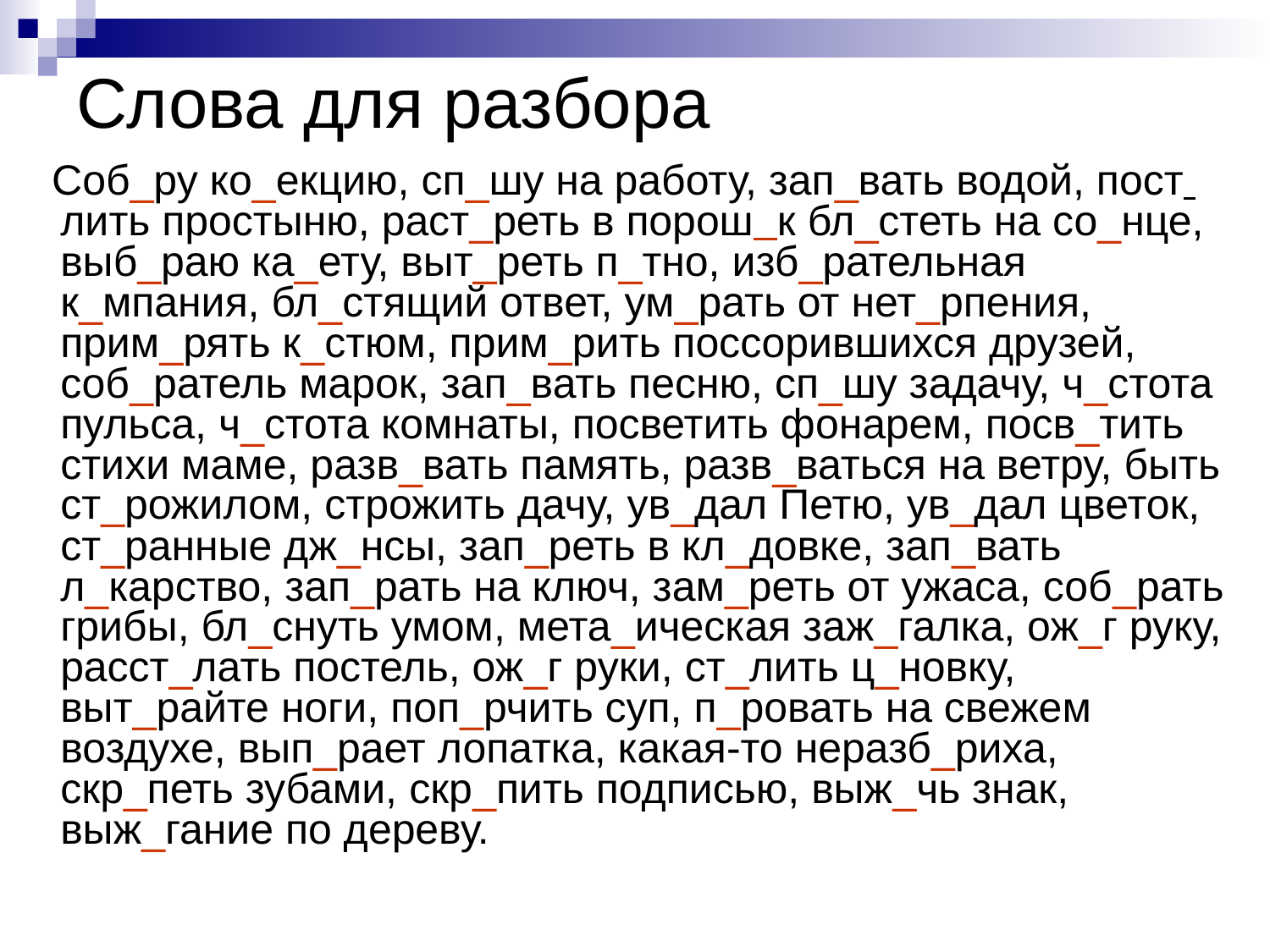

# Слова для разбора
     Соб_ру ко_екцию, сп_шу на работу, зап_вать водой, пост  лить простыню, раст_реть в порош  к бл_стеть на со_нце, выб_раю ка_ету, выт_реть п_тно, изб_рательная к_мпания, бл_стящий ответ, ум_рать от нет_рпения, прим_рять к_стюм, прим_рить поссорившихся друзей, соб_ратель марок, зап_вать песню, сп_шу задачу, ч_стота пульса, ч_стота комнаты, посветить фонарем, посв_тить стихи маме, разв_вать память, разв_ваться на ветру, быть ст_рожилом, строжить дачу, ув_дал Петю, ув_дал цветок, ст_ранные дж_нсы, зап_реть в кл_довке, зап_вать л_карство, зап_рать на ключ, зам_реть от ужаса, соб_рать грибы, бл_снуть умом, мета_ическая заж_галка, ож_г руку, расст_лать постель, ож_г руки, ст_лить ц_новку, выт_райте ноги, поп_рчить суп, п_ровать на свежем воздухе, вып_рает лопатка, какая-то неразб_риха, скр_петь зубами, скр_пить подписью, выж_чь знак, выж_гание по дереву.